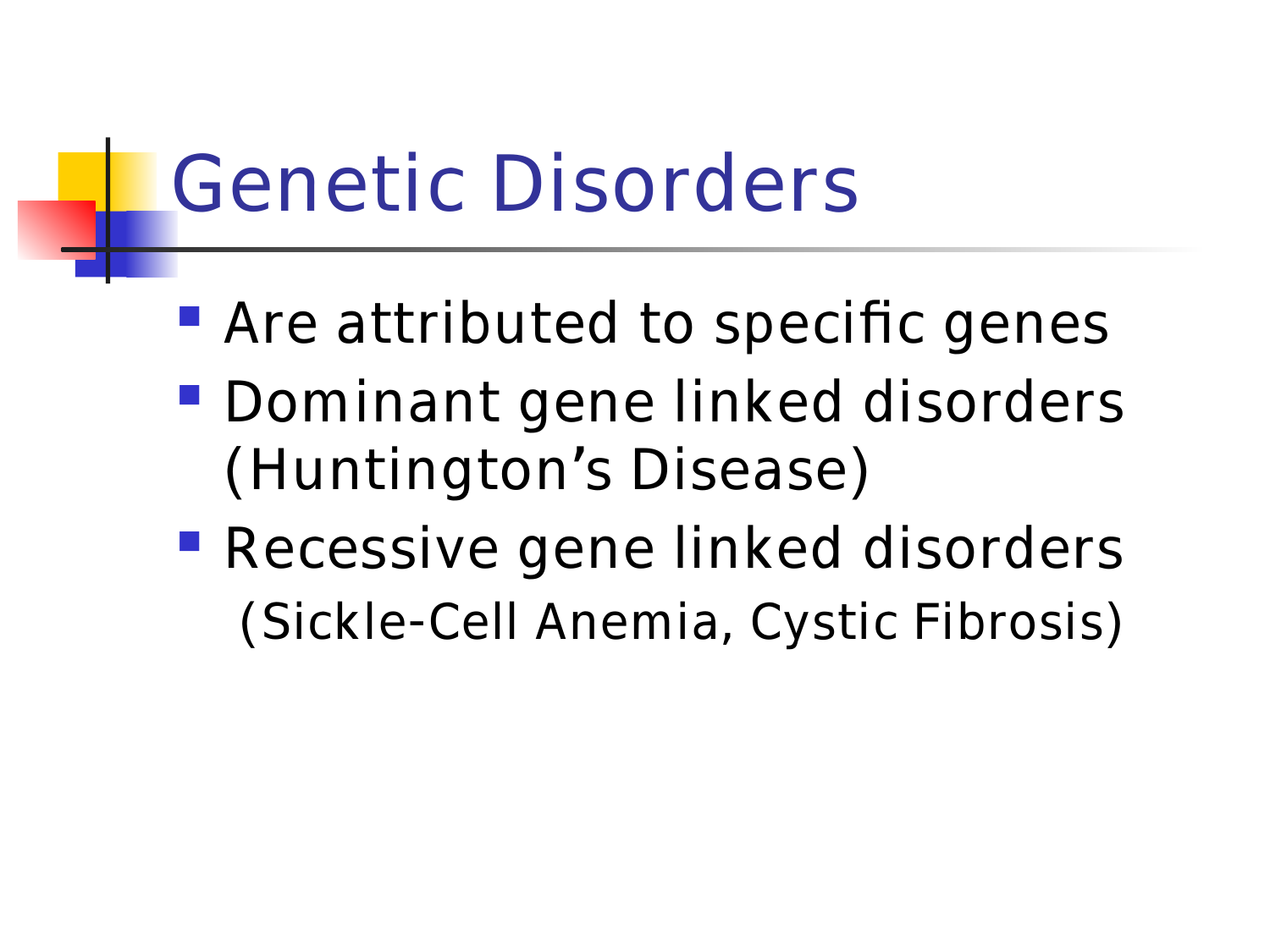

# Genetic Disorders
Are attributed to specific genes
Dominant gene linked disorders (Huntington’s Disease)
Recessive gene linked disorders
(Sickle-Cell Anemia, Cystic Fibrosis)